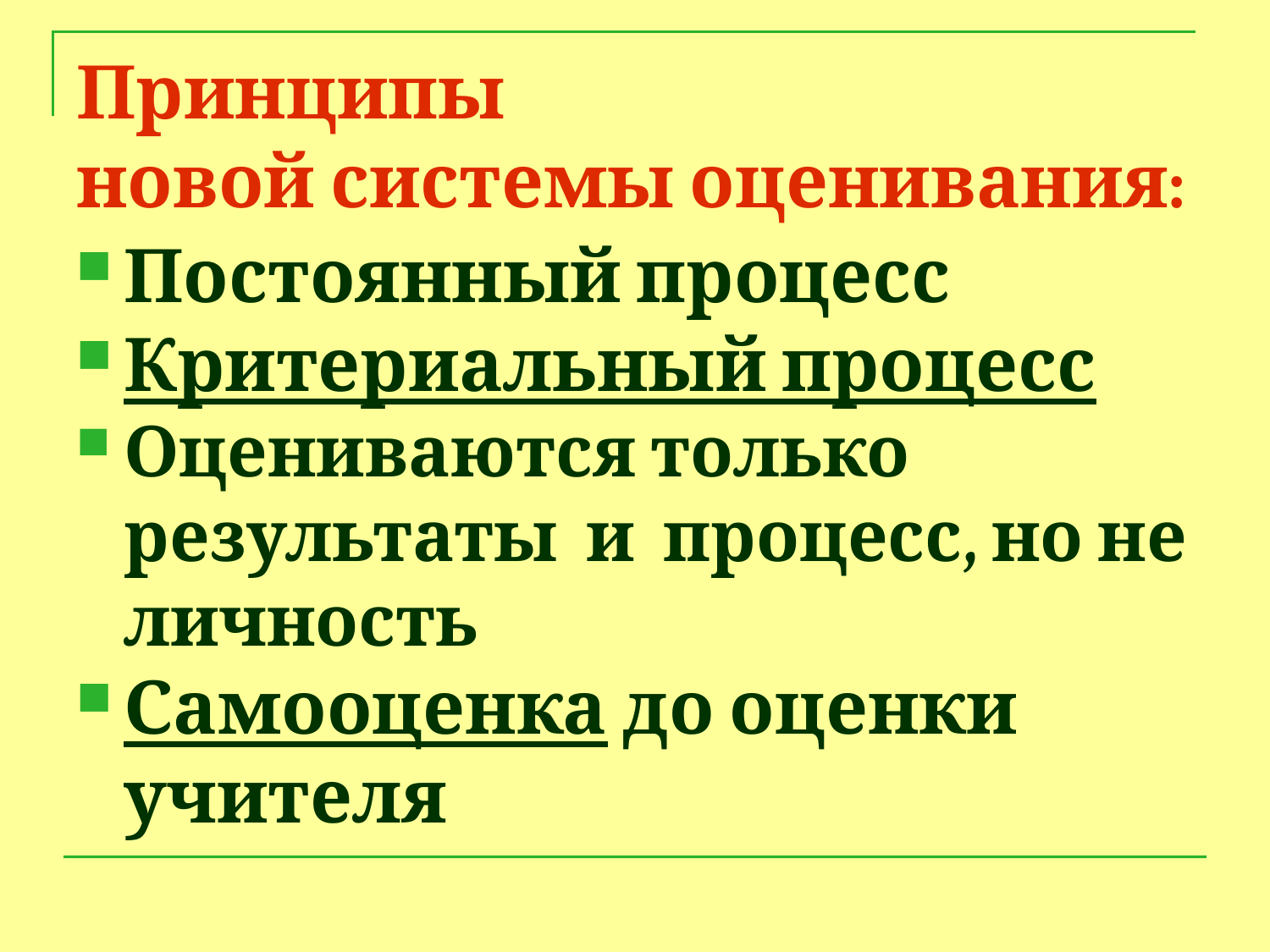

# Принципы новой системы оценивания:
Постоянный процесс
Критериальный процесс
Оцениваются только результаты  и  процесс, но не личность
Самооценка до оценки учителя